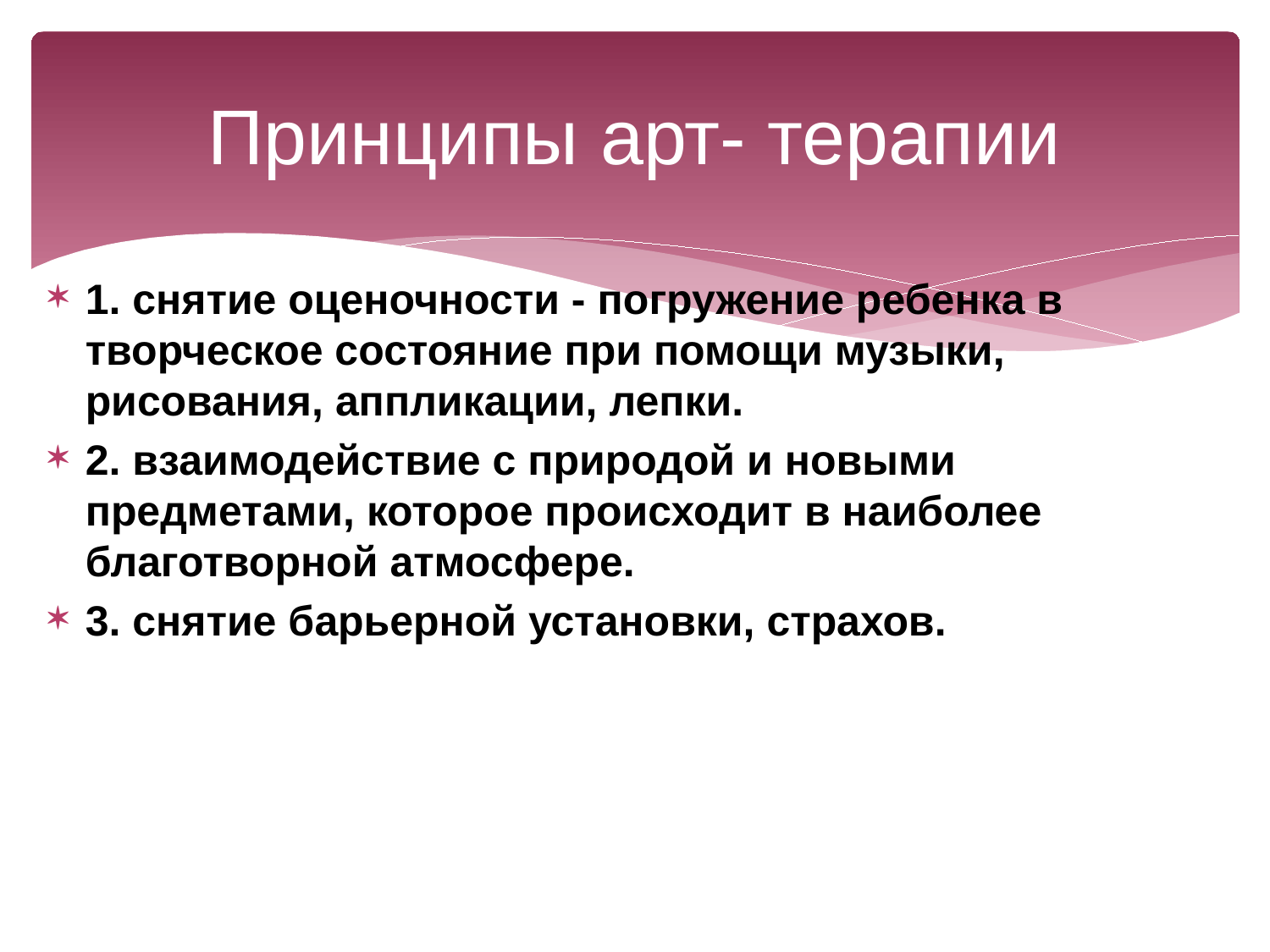

# Принципы арт- терапии
1. снятие оценочности - погружение ребенка в творческое состояние при помощи музыки, рисования, аппликации, лепки.
2. взаимодействие с природой и новыми предметами, которое происходит в наиболее благотворной атмосфере.
3. снятие барьерной установки, страхов.